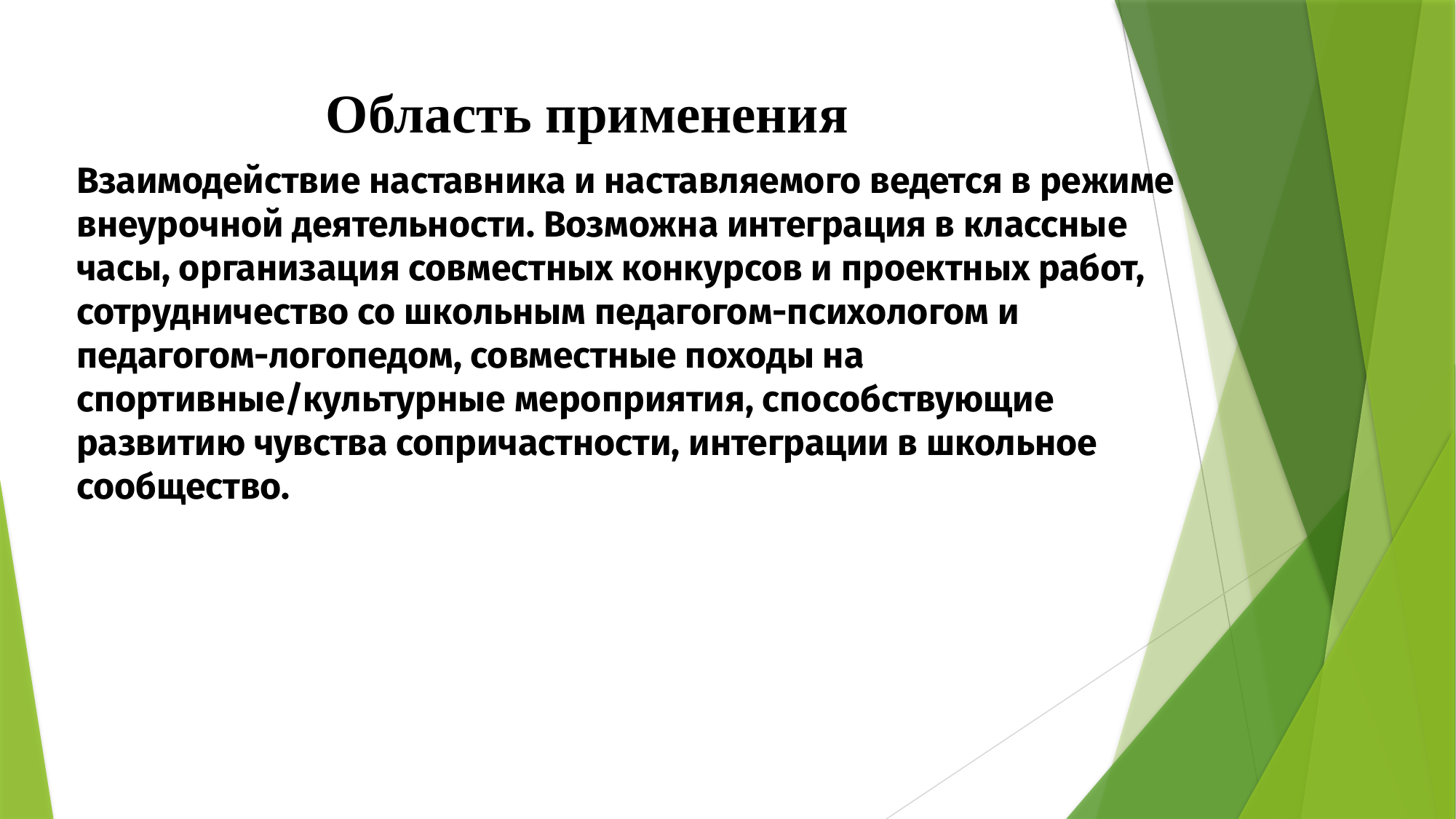

# Область применения
Взаимодействие наставника и наставляемого ведется в режиме внеурочной деятельности. Возможна интеграция в классные часы, организация совместных конкурсов и проектных работ, сотрудничество со школьным педагогом-психологом и педагогом-логопедом, совместные походы на спортивные/культурные мероприятия, способствующие развитию чувства сопричастности, интеграции в школьное сообщество.